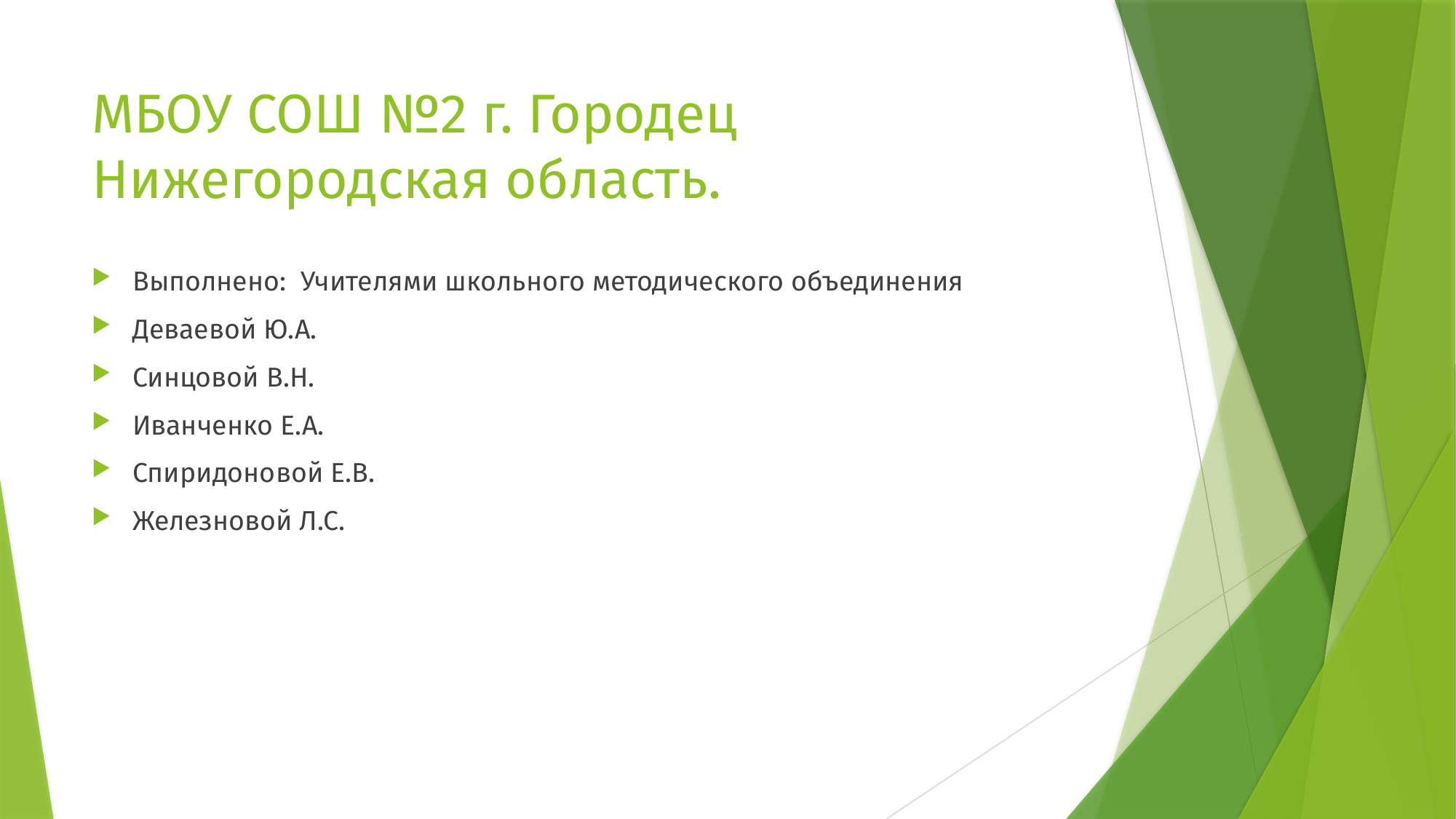

# МБОУ СОШ №2 г. Городец Нижегородская область.
Выполнено:  Учителями школьного методического объединения
Деваевой Ю.А.
Синцовой В.Н.
Иванченко Е.А.
Спиридоновой Е.В.
Железновой Л.С.